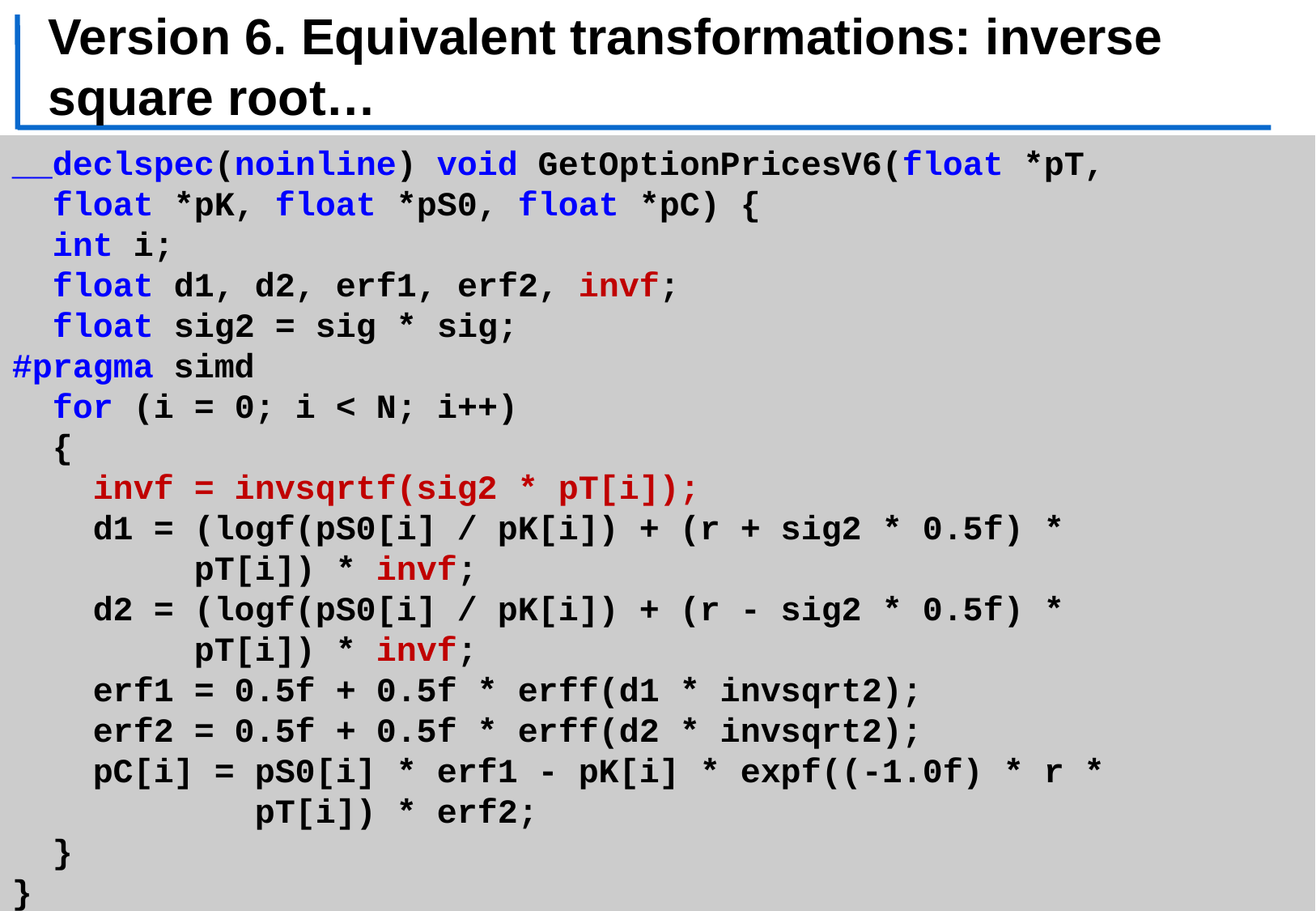

# Version 6. Equivalent transformations: inverse square root…
__declspec(noinline) void GetOptionPricesV6(float *pT,
  float *pK, float *pS0, float *pC) {
  int i;
  float d1, d2, erf1, erf2, invf;
  float sig2 = sig * sig;
#pragma simd
  for (i = 0; i < N; i++)
  {
    invf = invsqrtf(sig2 * pT[i]);
    d1 = (logf(pS0[i] / pK[i]) + (r + sig2 * 0.5f) *
         pT[i]) * invf;
    d2 = (logf(pS0[i] / pK[i]) + (r - sig2 * 0.5f) *
         pT[i]) * invf;
    erf1 = 0.5f + 0.5f * erff(d1 * invsqrt2);
    erf2 = 0.5f + 0.5f * erff(d2 * invsqrt2);
    pC[i] = pS0[i] * erf1 - pK[i] * expf((-1.0f) * r *
            pT[i]) * erf2;
  }
}